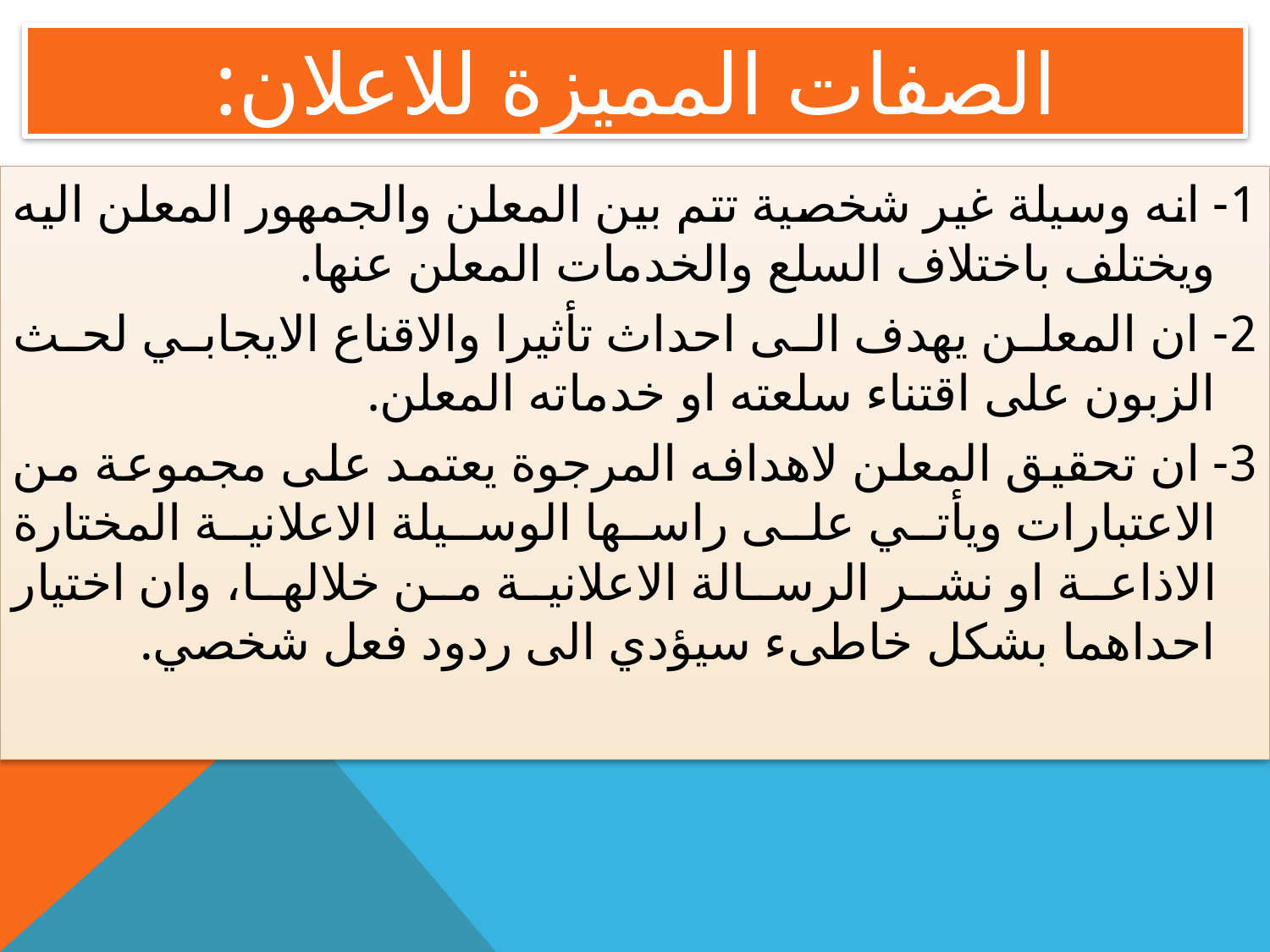

# الصفات المميزة للاعلان:
1- انه وسيلة غير شخصية تتم بين المعلن والجمهور المعلن اليه ويختلف باختلاف السلع والخدمات المعلن عنها.
2- ان المعلن يهدف الى احداث تأثيرا والاقناع الايجابي لحث الزبون على اقتناء سلعته او خدماته المعلن.
3- ان تحقيق المعلن لاهدافه المرجوة يعتمد على مجموعة من الاعتبارات ويأتي على راسها الوسيلة الاعلانية المختارة الاذاعة او نشر الرسالة الاعلانية من خلالها، وان اختيار احداهما بشكل خاطىء سيؤدي الى ردود فعل شخصي.